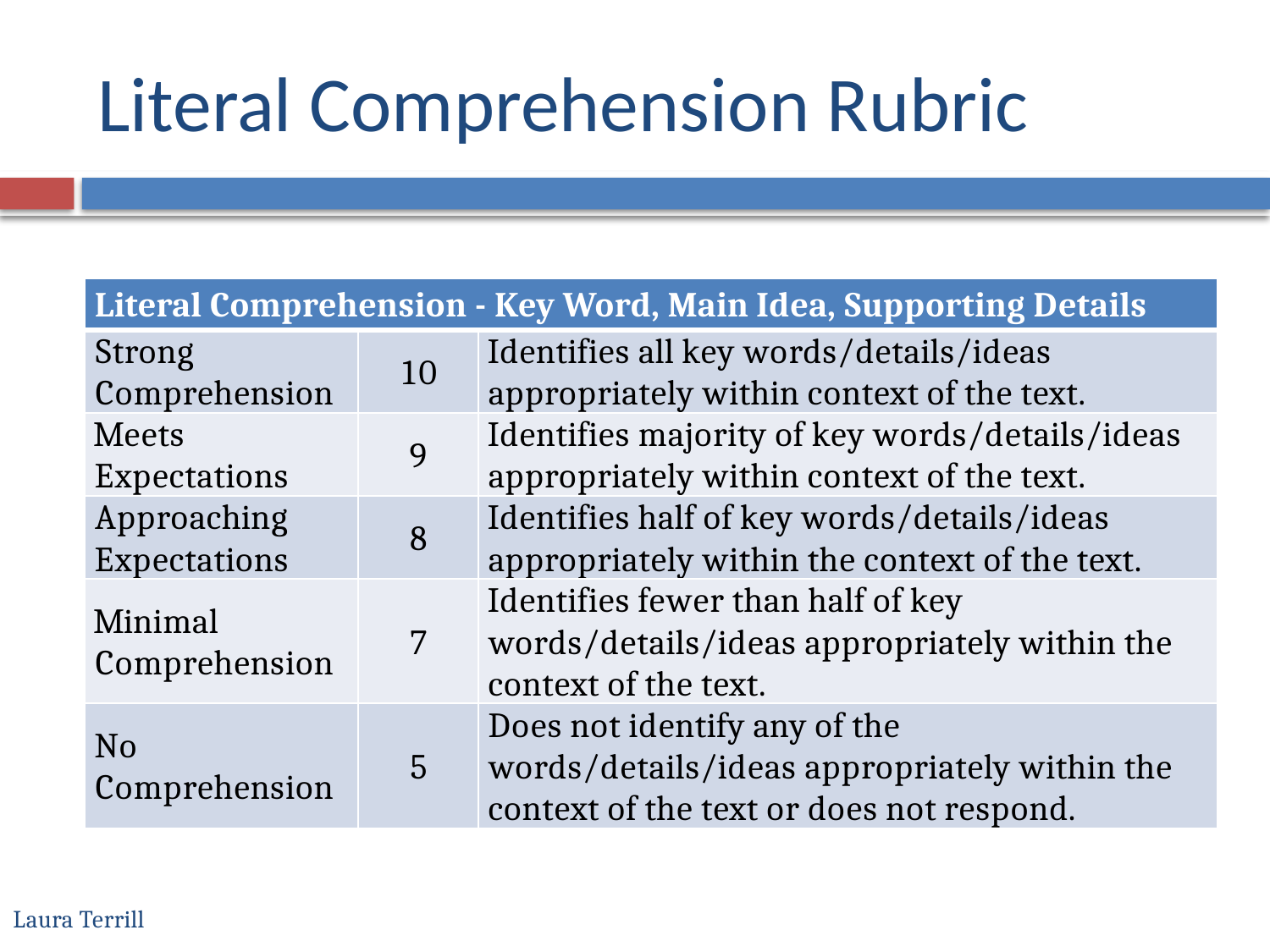

# Literal Comprehension Rubric
| Literal Comprehension - Key Word, Main Idea, Supporting Details |  |  |
| --- | --- | --- |
| Strong Comprehension | 10 | Identifies all key words/details/ideas appropriately within context of the text. |
| Meets Expectations | 9 | Identifies majority of key words/details/ideas appropriately within context of the text. |
| Approaching Expectations | 8 | Identifies half of key words/details/ideas appropriately within the context of the text. |
| Minimal Comprehension | 7 | Identifies fewer than half of key words/details/ideas appropriately within the context of the text. |
| No Comprehension | 5 | Does not identify any of the words/details/ideas appropriately within the context of the text or does not respond. |
Laura Terrill